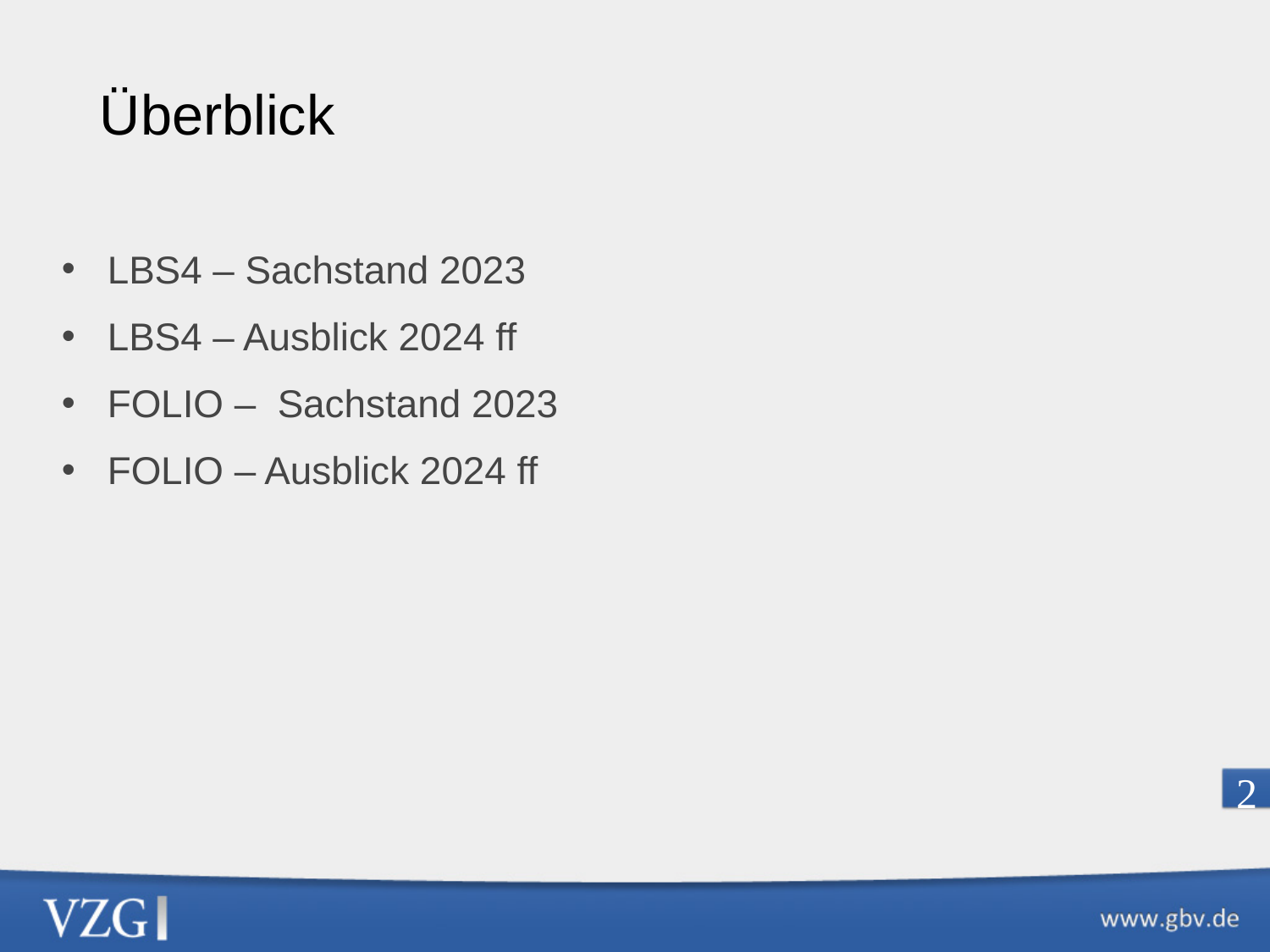

Überblick

LBS4 – Sachstand 2023
LBS4 – Ausblick 2024 ff
FOLIO –  Sachstand 2023
FOLIO – Ausblick 2024 ff

2